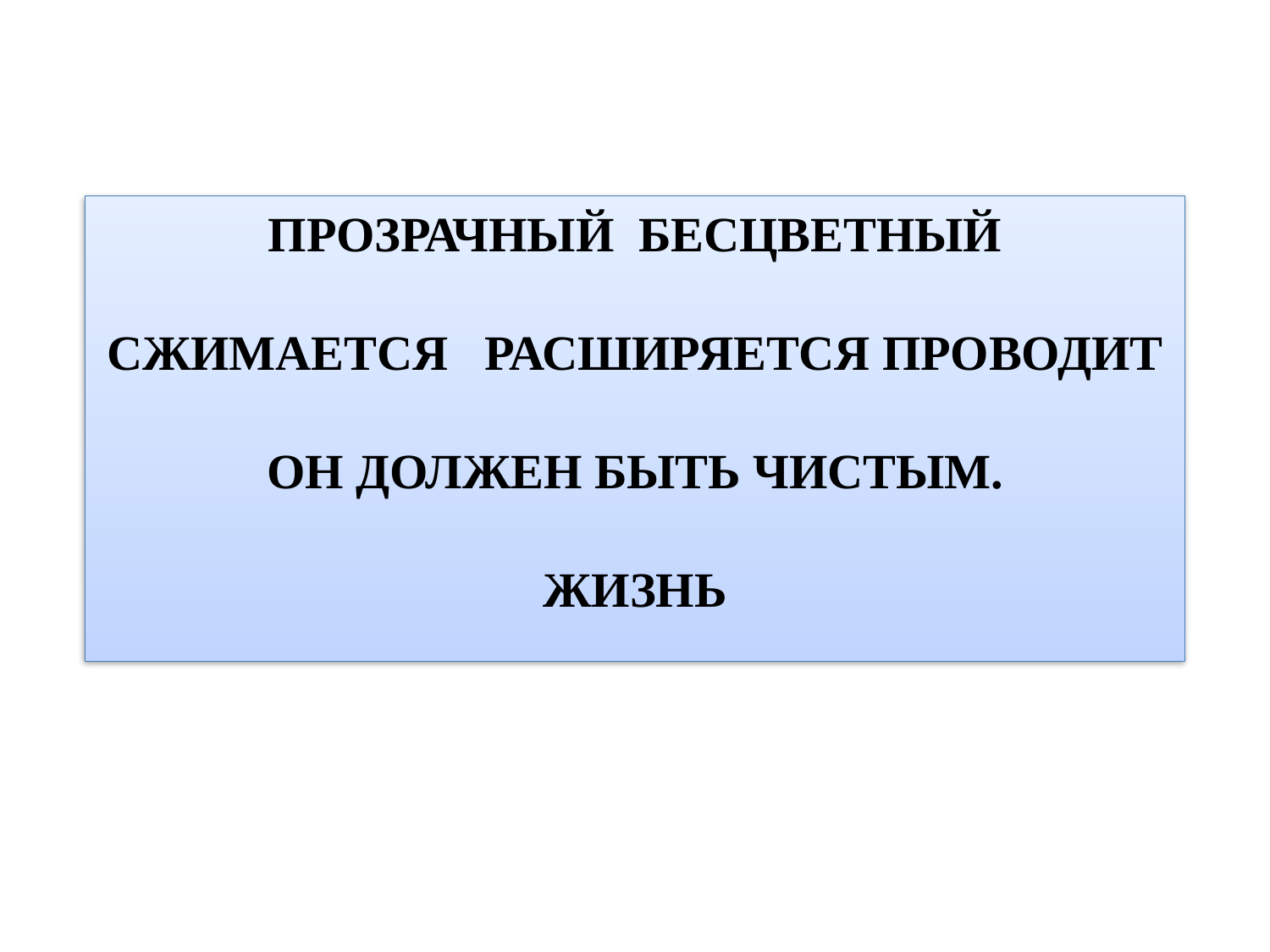

ПРОЗРАЧНЫЙ  БЕСЦВЕТНЫЙ

СЖИМАЕТСЯ   РАСШИРЯЕТСЯ ПРОВОДИТ

ОН ДОЛЖЕН БЫТЬ ЧИСТЫМ.

ЖИЗНЬ